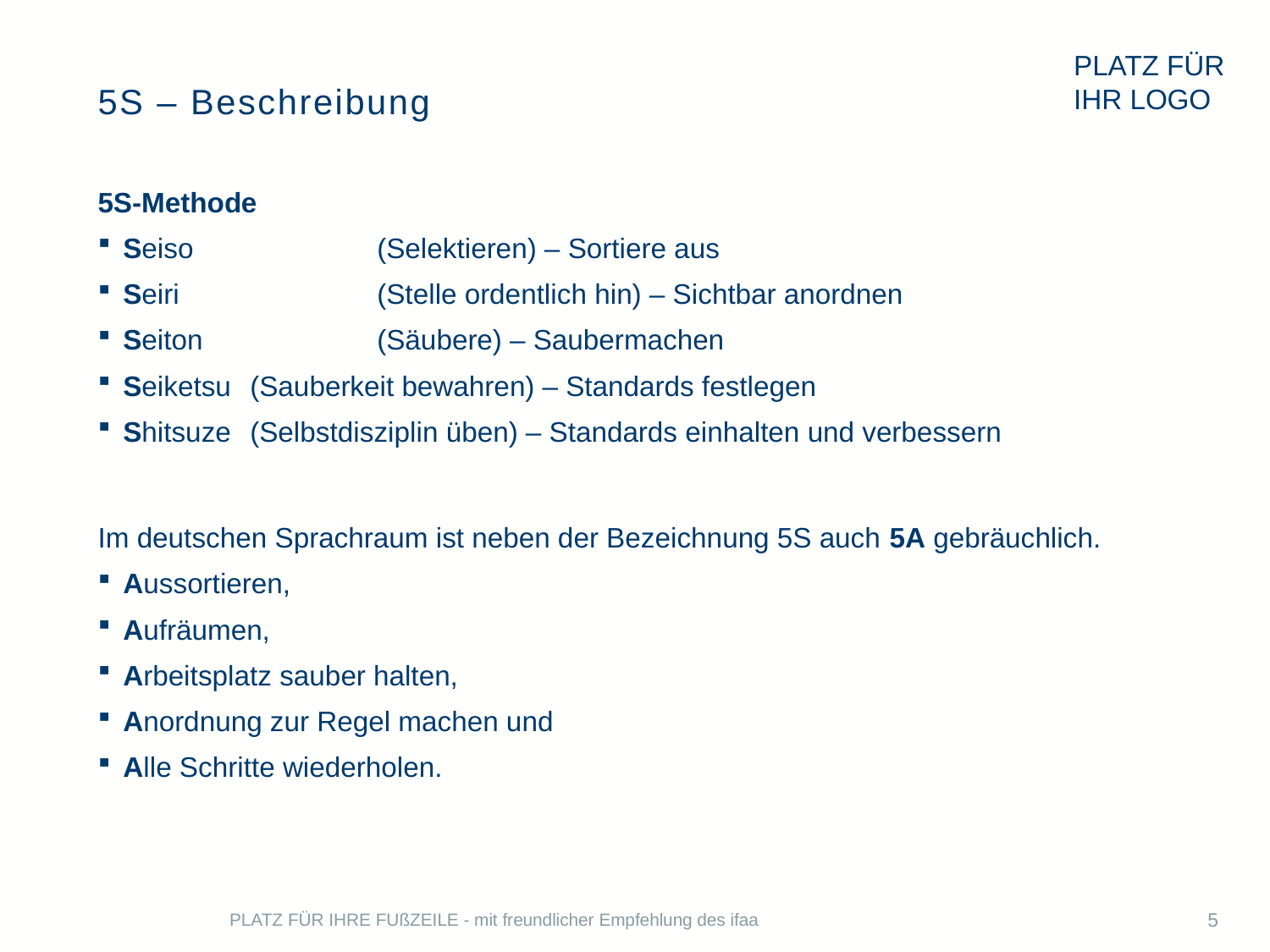

# 5S – Beschreibung
5S-Methode
Seiso		(Selektieren) – Sortiere aus
Seiri		(Stelle ordentlich hin) – Sichtbar anordnen
Seiton		(Säubere) – Saubermachen
Seiketsu	(Sauberkeit bewahren) – Standards festlegen
Shitsuze	(Selbstdisziplin üben) – Standards einhalten und verbessern

Im deutschen Sprachraum ist neben der Bezeichnung 5S auch 5A gebräuchlich.
Aussortieren,
Aufräumen,
Arbeitsplatz sauber halten,
Anordnung zur Regel machen und
Alle Schritte wiederholen.

PLATZ FÜR IHRE FUßZEILE - mit freundlicher Empfehlung des ifaa
5